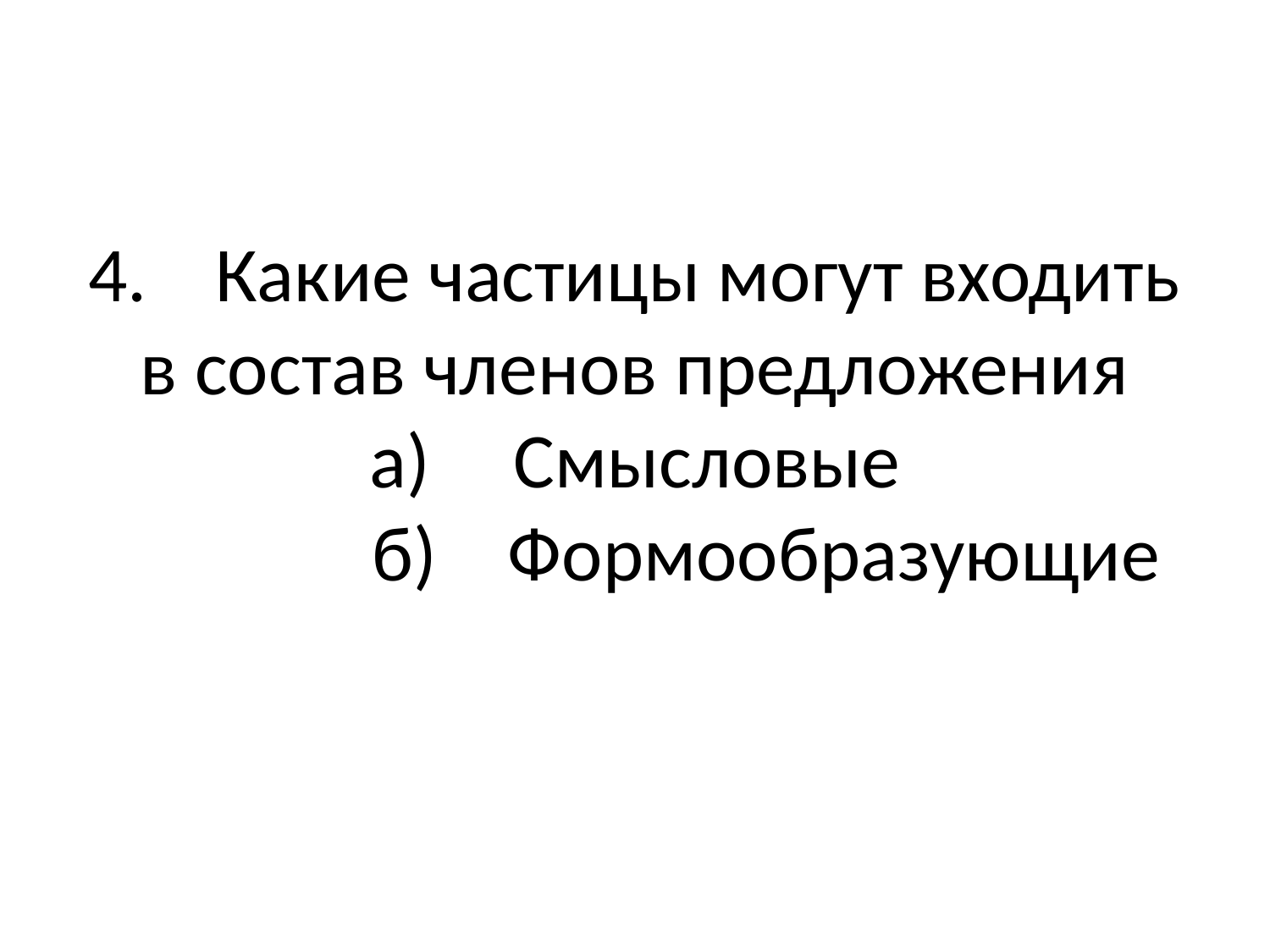

# 4.	Какие частицы могут входить в состав членов предложения а)	 Смысловые б)	 Формообразующие